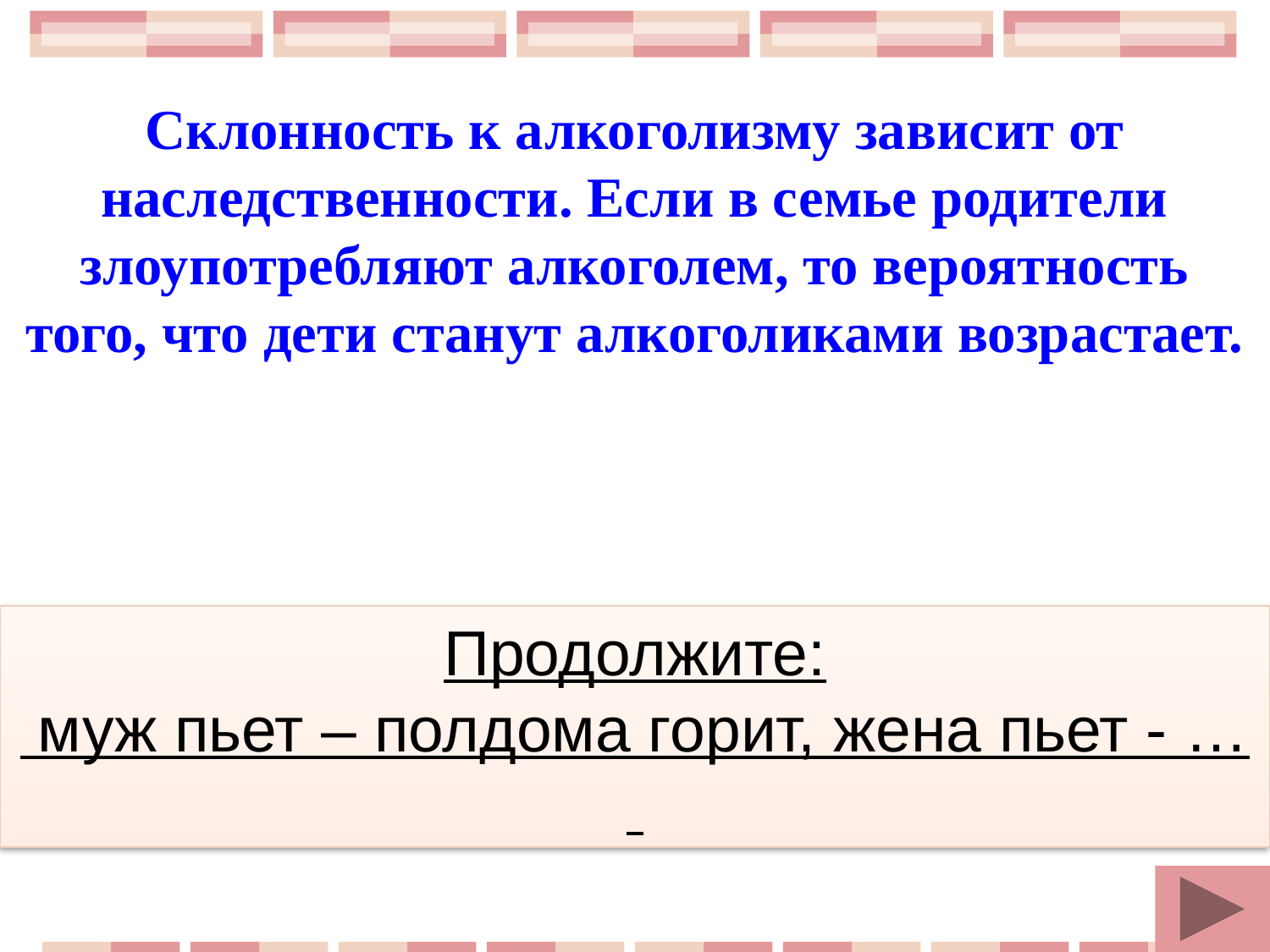

Склонность к алкоголизму зависит от наследственности. Если в семье родители злоупотребляют алкоголем, то вероятность того, что дети станут алкоголиками возрастает.
Продолжите:
 муж пьет – полдома горит, жена пьет - …